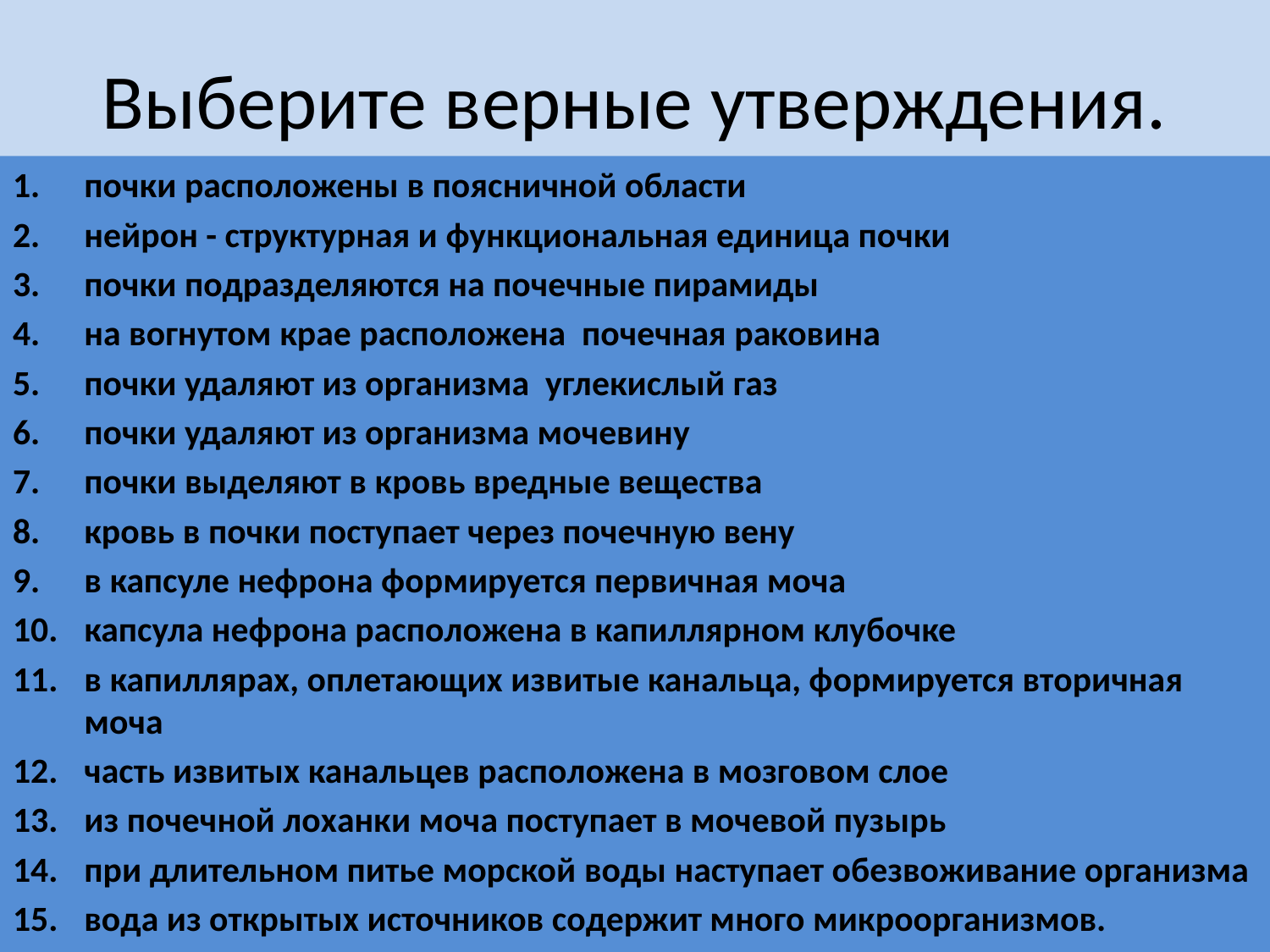

# Выберите верные утверждения.
почки расположены в поясничной области
нейрон - структурная и функциональная единица почки
почки подразделяются на почечные пирамиды
на вогнутом крае расположена  почечная раковина
почки удаляют из организма  углекислый газ
почки удаляют из организма мочевину
почки выделяют в кровь вредные вещества
кровь в почки поступает через почечную вену
в капсуле нефрона формируется первичная моча
капсула нефрона расположена в капиллярном клубочке
в капиллярах, оплетающих извитые канальца, формируется вторичная моча
часть извитых канальцев расположена в мозговом слое
из почечной лоханки моча поступает в мочевой пузырь
при длительном питье морской воды наступает обезвоживание организма
вода из открытых источников содержит много микроорганизмов.